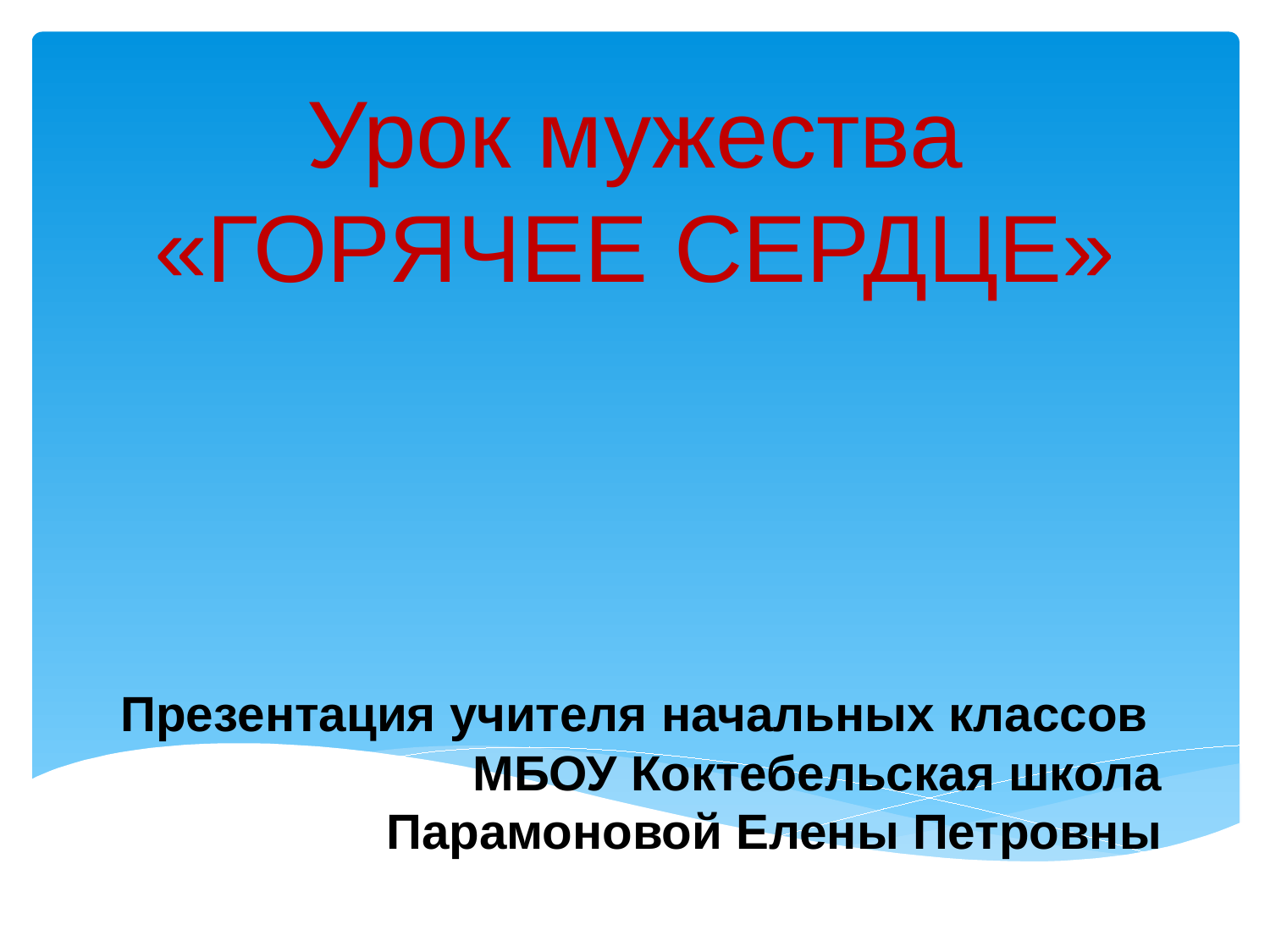

Урок мужества «ГОРЯЧЕЕ СЕРДЦЕ»
# Презентация учителя начальных классов МБОУ Коктебельская школа Парамоновой Елены Петровны